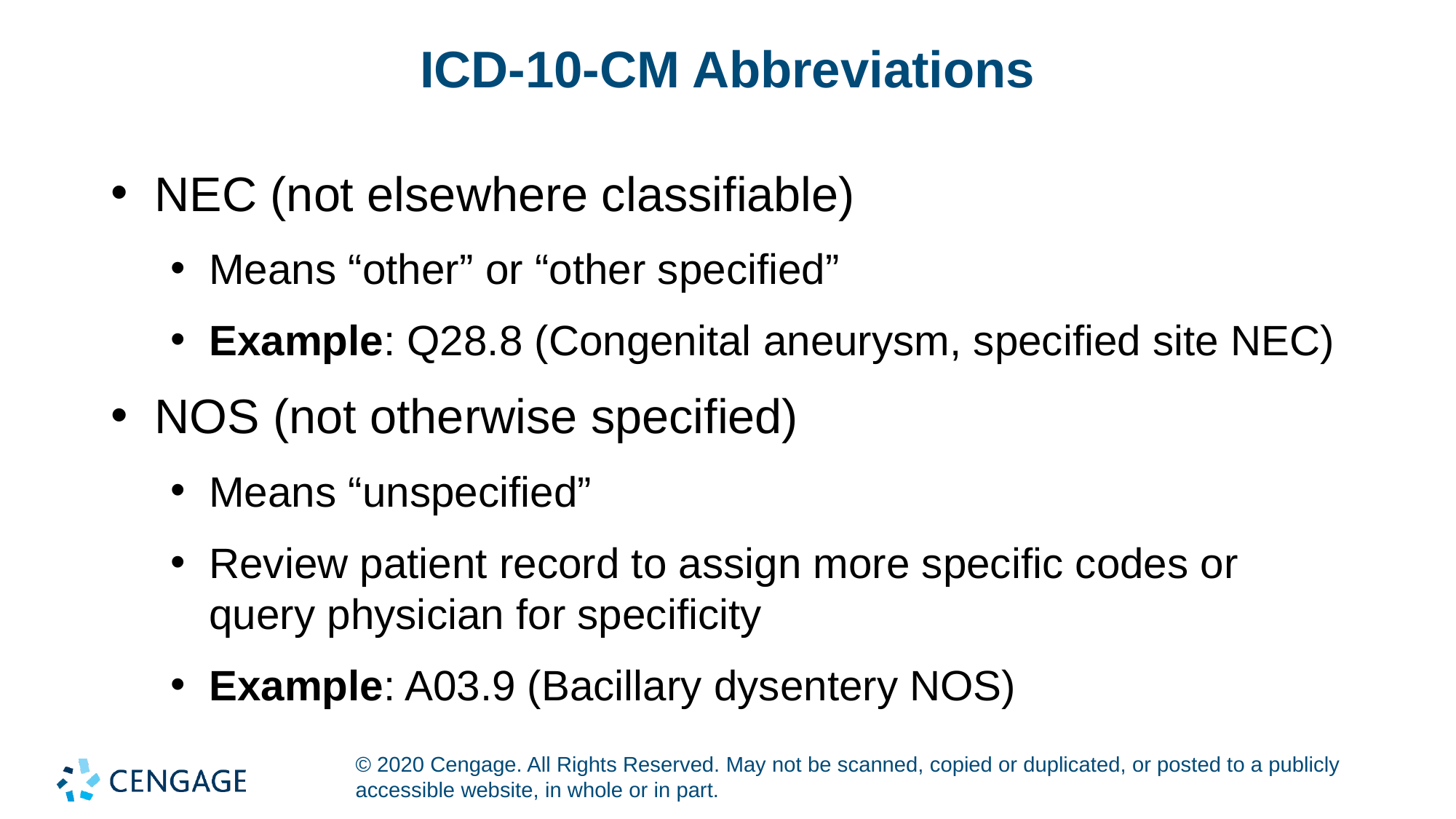

# ICD-10-CM Abbreviations
NEC (not elsewhere classifiable)
Means “other” or “other specified”
Example: Q28.8 (Congenital aneurysm, specified site NEC)
NOS (not otherwise specified)
Means “unspecified”
Review patient record to assign more specific codes or query physician for specificity
Example: A03.9 (Bacillary dysentery NOS)